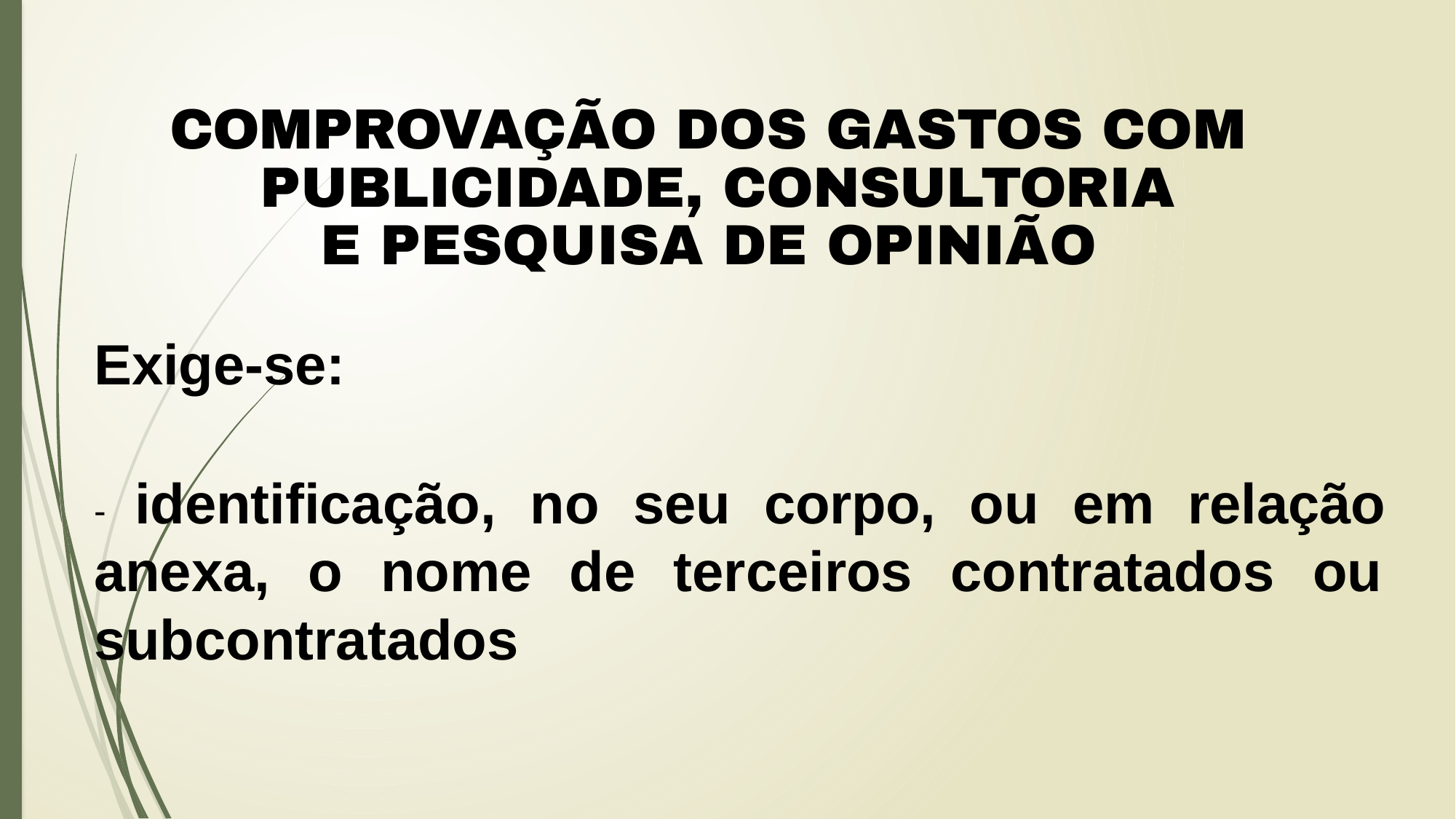

COMPROVAÇÃO DOS GASTOS COM  PUBLICIDADE, CONSULTORIA
E PESQUISA DE OPINIÃO
Exige-se:

- identificação, no seu corpo, ou em relação  anexa, o nome de terceiros contratados ou  subcontratados